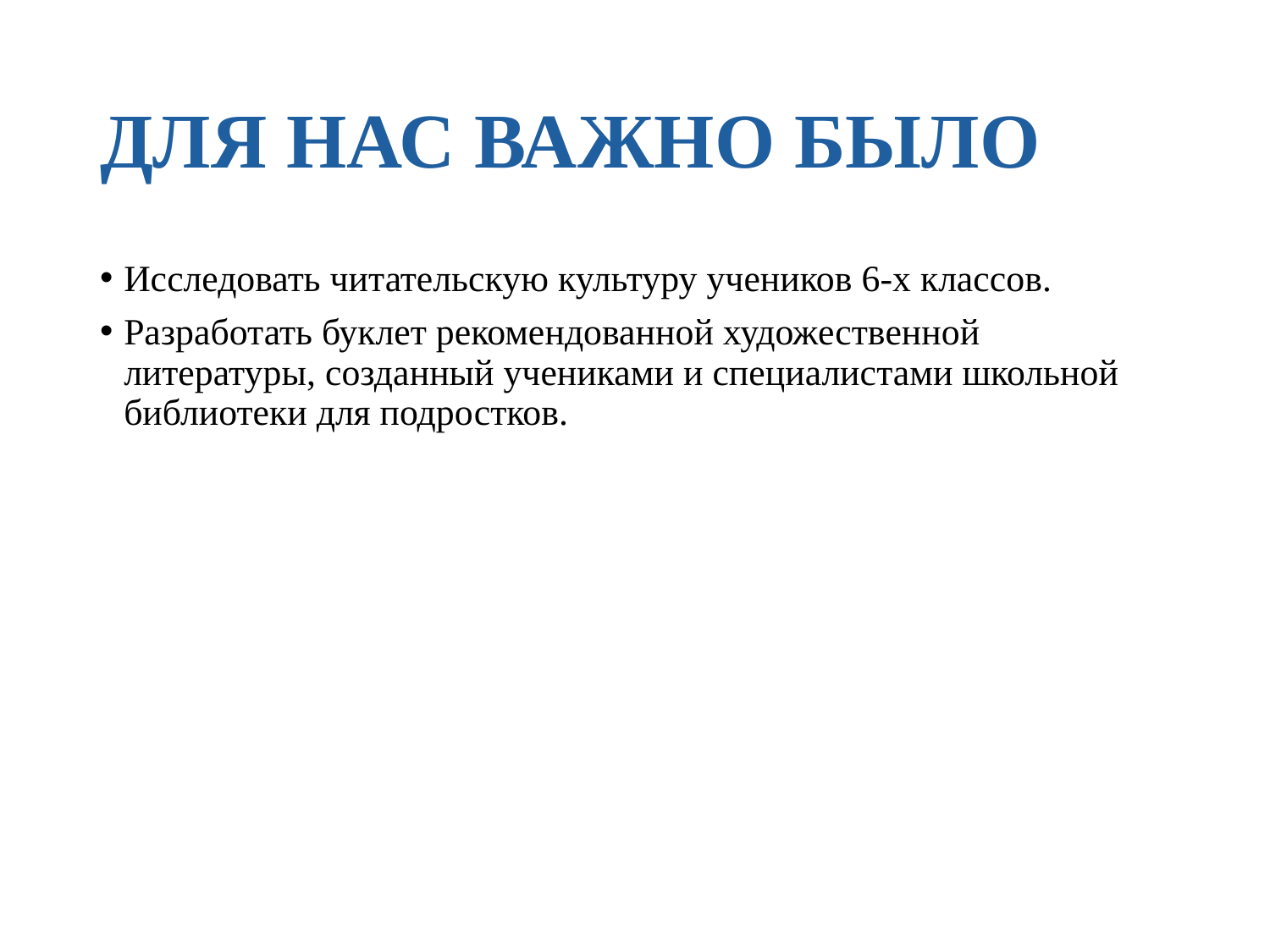

# ДЛЯ НАС ВАЖНО БЫЛО
Исследовать читательскую культуру учеников 6-х классов.
Разработать буклет рекомендованной художественной литературы, созданный учениками и специалистами школьной библиотеки для подростков.